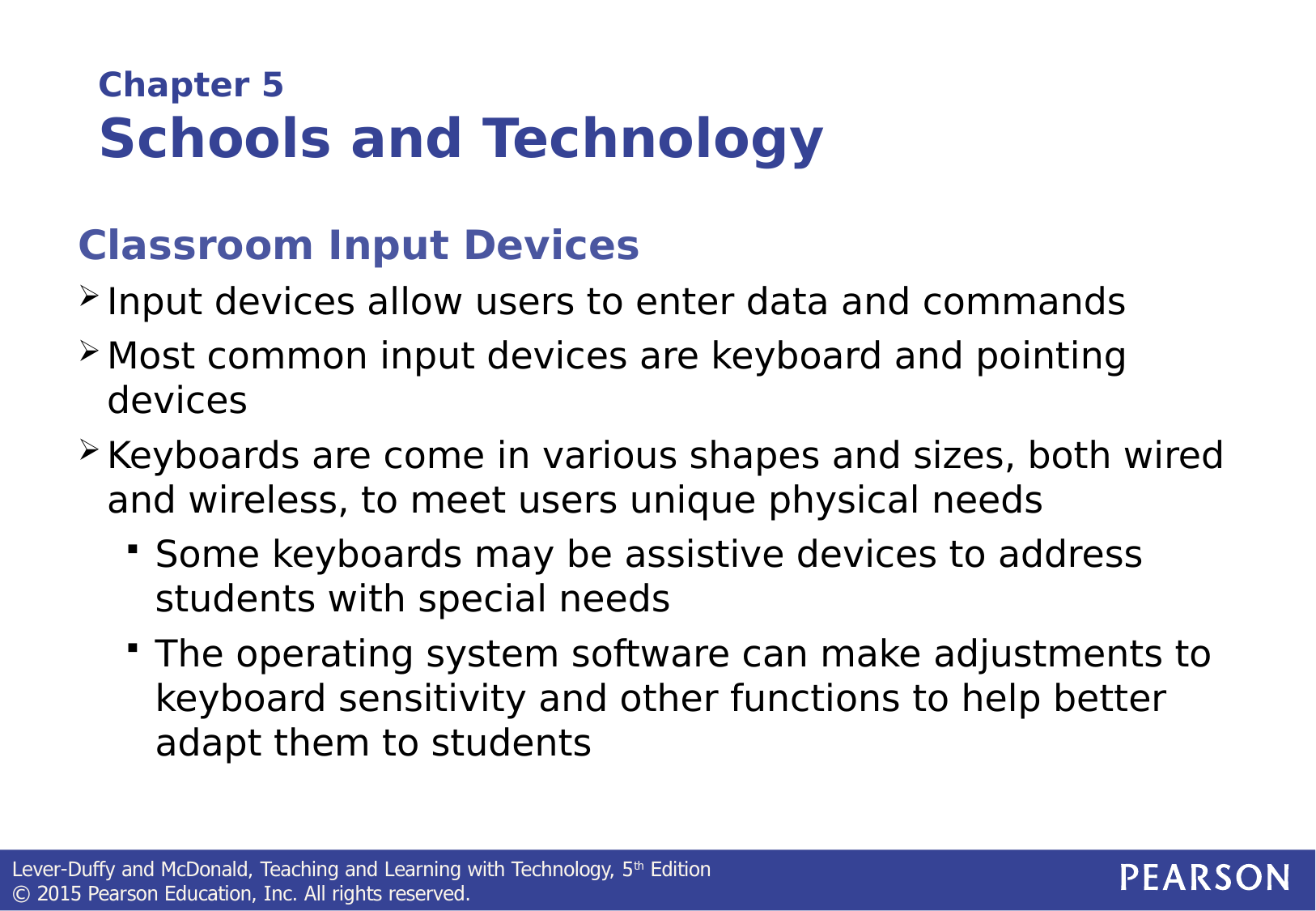

Chapter 5
Schools and Technology
Classroom Input Devices
Input devices allow users to enter data and commands
Most common input devices are keyboard and pointing devices
Keyboards are come in various shapes and sizes, both wired and wireless, to meet users unique physical needs
Some keyboards may be assistive devices to address students with special needs
The operating system software can make adjustments to keyboard sensitivity and other functions to help better adapt them to students